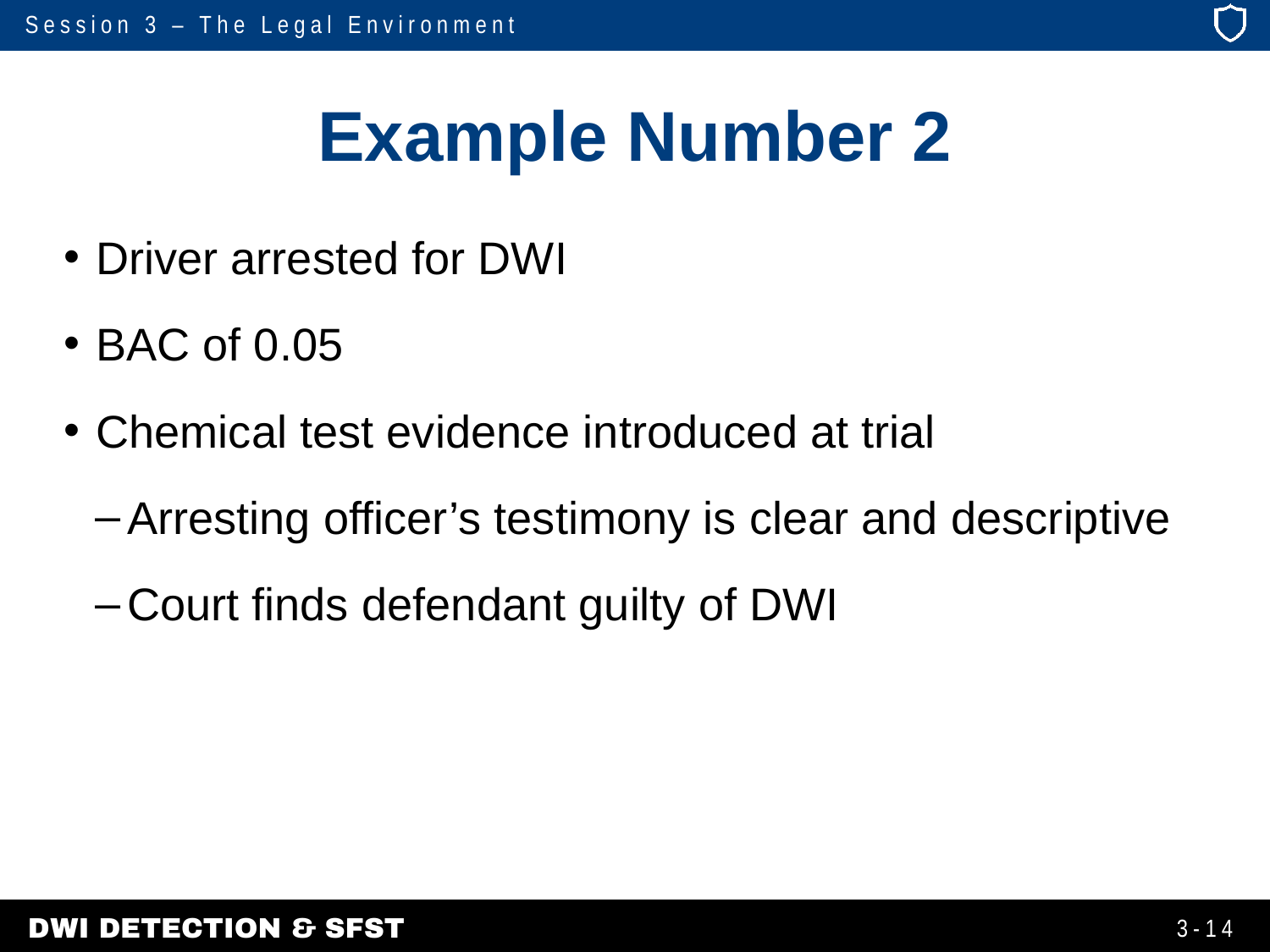

# Example Number 2
Driver arrested for DWI
BAC of 0.05
Chemical test evidence introduced at trial
Arresting officer’s testimony is clear and descriptive
Court finds defendant guilty of DWI

3-14